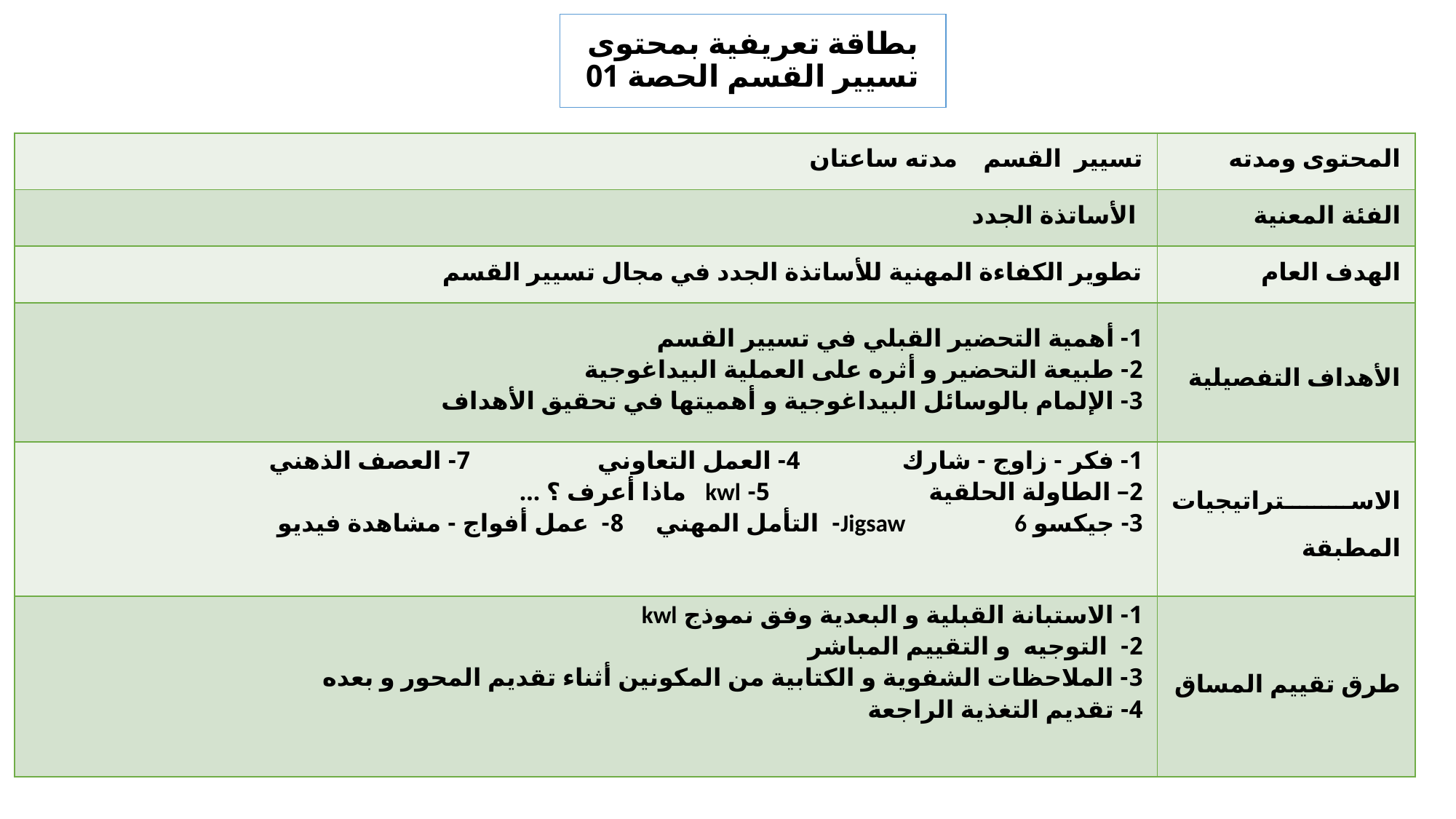

# بطاقة تعريفية بمحتوى تسيير القسم الحصة 01
| تسيير القسم مدته ساعتان | المحتوى ومدته |
| --- | --- |
| الأساتذة الجدد | الفئة المعنية |
| تطوير الكفاءة المهنية للأساتذة الجدد في مجال تسيير القسم | الهدف العام |
| 1- أهمية التحضير القبلي في تسيير القسم 2- طبيعة التحضير و أثره على العملية البيداغوجية 3- الإلمام بالوسائل البيداغوجية و أهميتها في تحقيق الأهداف | الأهداف التفصيلية |
| 1- فكر - زاوج - شارك 4- العمل التعاوني 7- العصف الذهني 2– الطاولة الحلقية 5- kwl ماذا أعرف ؟ ... 3- جيكسو Jigsaw 6- التأمل المهني 8- عمل أفواج - مشاهدة فيديو | الاستراتيجيات المطبقة |
| 1- الاستبانة القبلية و البعدية وفق نموذج kwl 2- التوجيه و التقييم المباشر 3- الملاحظات الشفوية و الكتابية من المكونين أثناء تقديم المحور و بعده 4- تقديم التغذية الراجعة | طرق تقييم المساق |
1
3